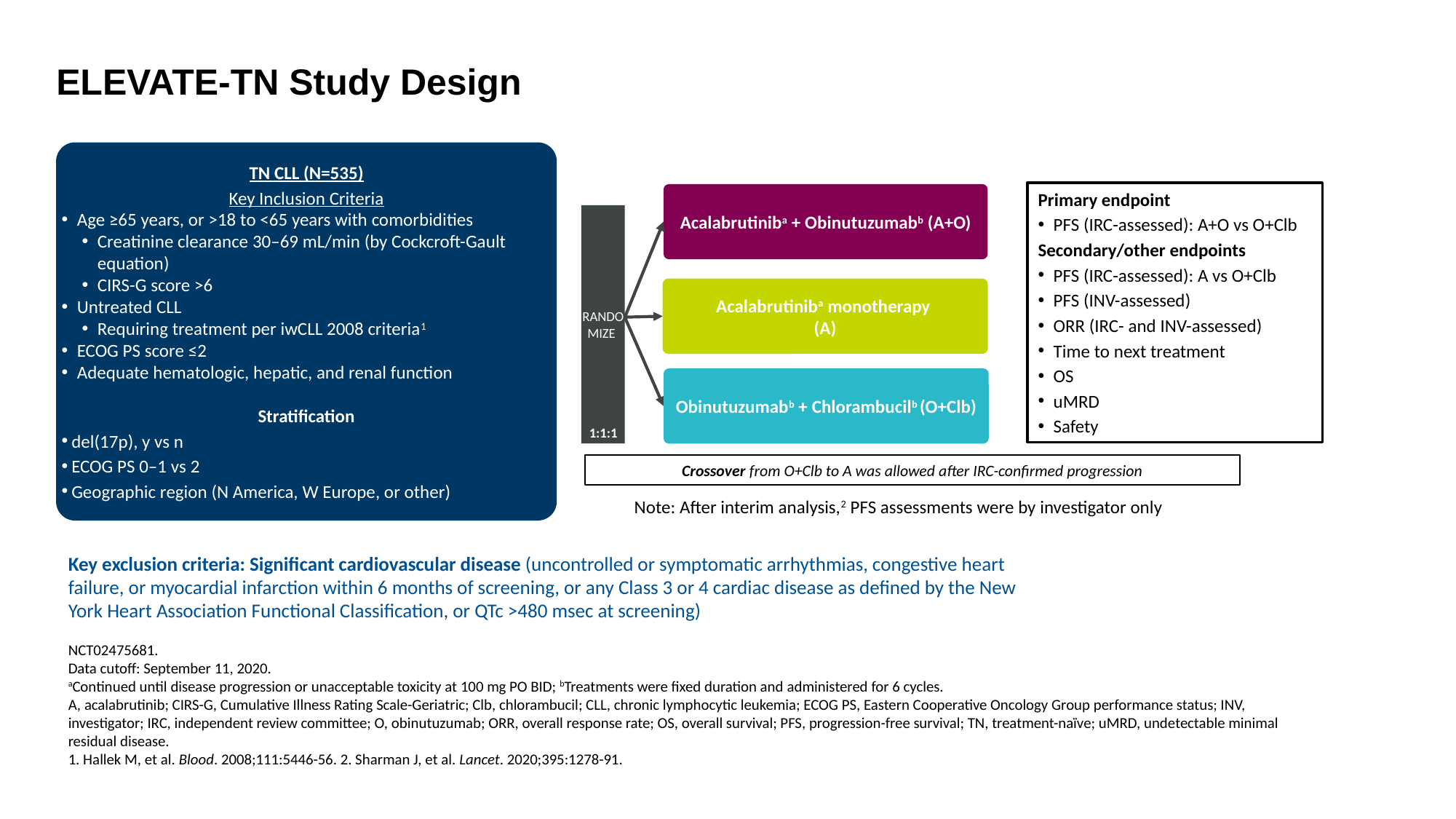

#
ELEVATE-TN Study Design
TN CLL (N=535)
Key Inclusion Criteria
Age ≥65 years, or >18 to <65 years with comorbidities
Creatinine clearance 30–69 mL/min (by Cockcroft-Gault equation)
CIRS-G score >6
Untreated CLL
Requiring treatment per iwCLL 2008 criteria1
ECOG PS score ≤2
Adequate hematologic, hepatic, and renal function

Stratification
del(17p), y vs n
ECOG PS 0–1 vs 2
Geographic region (N America, W Europe, or other)
Primary endpoint
PFS (IRC-assessed): A+O vs O+Clb
Secondary/other endpoints
PFS (IRC-assessed): A vs O+Clb
PFS (INV-assessed)
ORR (IRC- and INV-assessed)
Time to next treatment
OS
uMRD
Safety
Acalabrutiniba + Obinutuzumabb (A+O)
RANDOMIZE
Acalabrutiniba monotherapy
(A)
Obinutuzumabb + Chlorambucilb (O+Clb)
1:1:1
Crossover from O+Clb to A was allowed after IRC-confirmed progression
Note: After interim analysis,2 PFS assessments were by investigator only
Key exclusion criteria: Significant cardiovascular disease (uncontrolled or symptomatic arrhythmias, congestive heart failure, or myocardial infarction within 6 months of screening, or any Class 3 or 4 cardiac disease as defined by the New York Heart Association Functional Classification, or QTc >480 msec at screening)
NCT02475681.
Data cutoff: September 11, 2020.
aContinued until disease progression or unacceptable toxicity at 100 mg PO BID; bTreatments were fixed duration and administered for 6 cycles.
A, acalabrutinib; CIRS-G, Cumulative Illness Rating Scale-Geriatric; Clb, chlorambucil; CLL, chronic lymphocytic leukemia; ECOG PS, Eastern Cooperative Oncology Group performance status; INV, investigator; IRC, independent review committee; O, obinutuzumab; ORR, overall response rate; OS, overall survival; PFS, progression-free survival; TN, treatment-naïve; uMRD, undetectable minimal residual disease.
1. Hallek M, et al. Blood. 2008;111:5446-56. 2. Sharman J, et al. Lancet. 2020;395:1278-91.